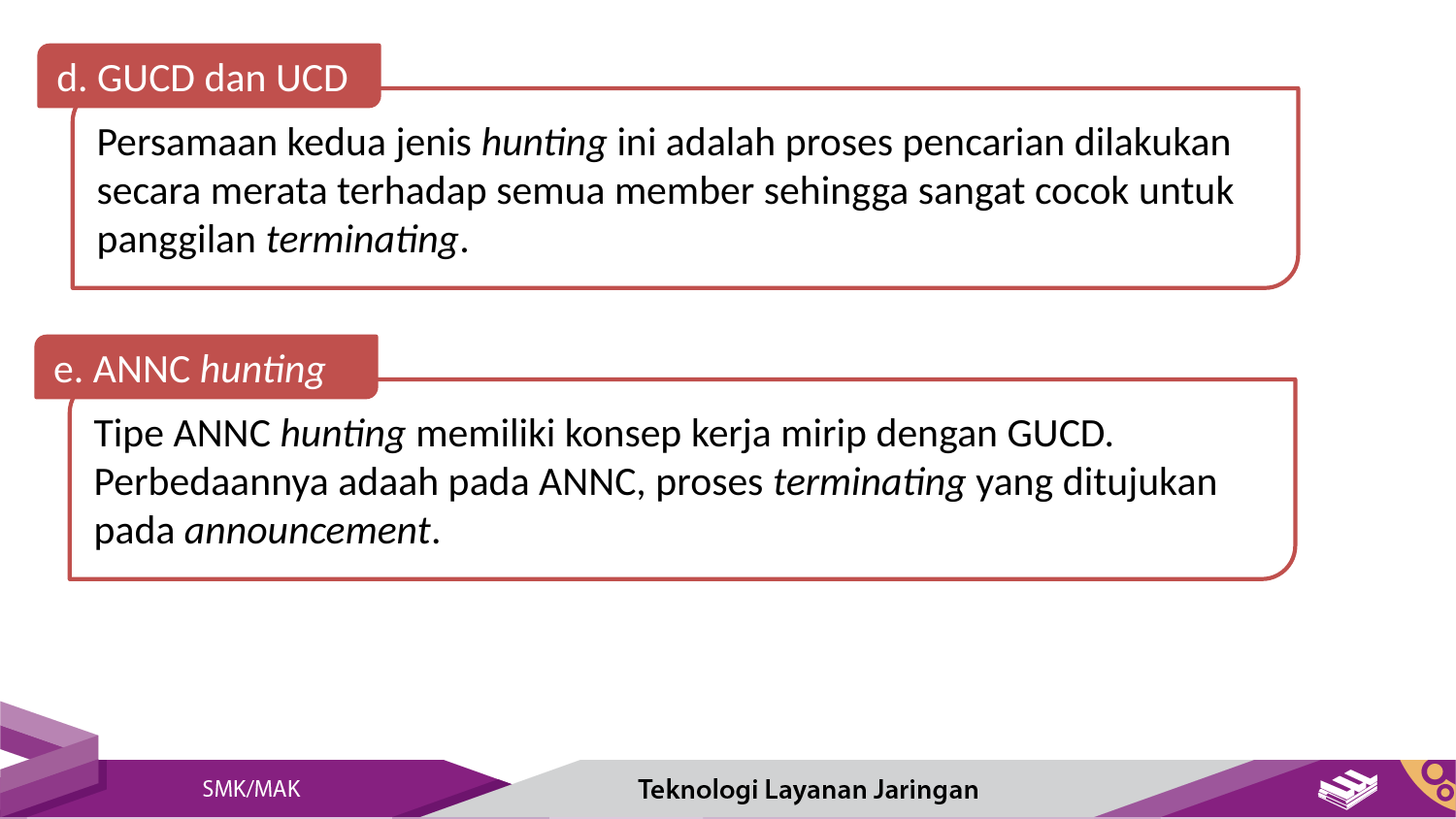

d. GUCD dan UCD
Persamaan kedua jenis hunting ini adalah proses pencarian dilakukan secara merata terhadap semua member sehingga sangat cocok untuk panggilan terminating.
e. ANNC hunting
Tipe ANNC hunting memiliki konsep kerja mirip dengan GUCD. Perbedaannya adaah pada ANNC, proses terminating yang ditujukan pada announcement.